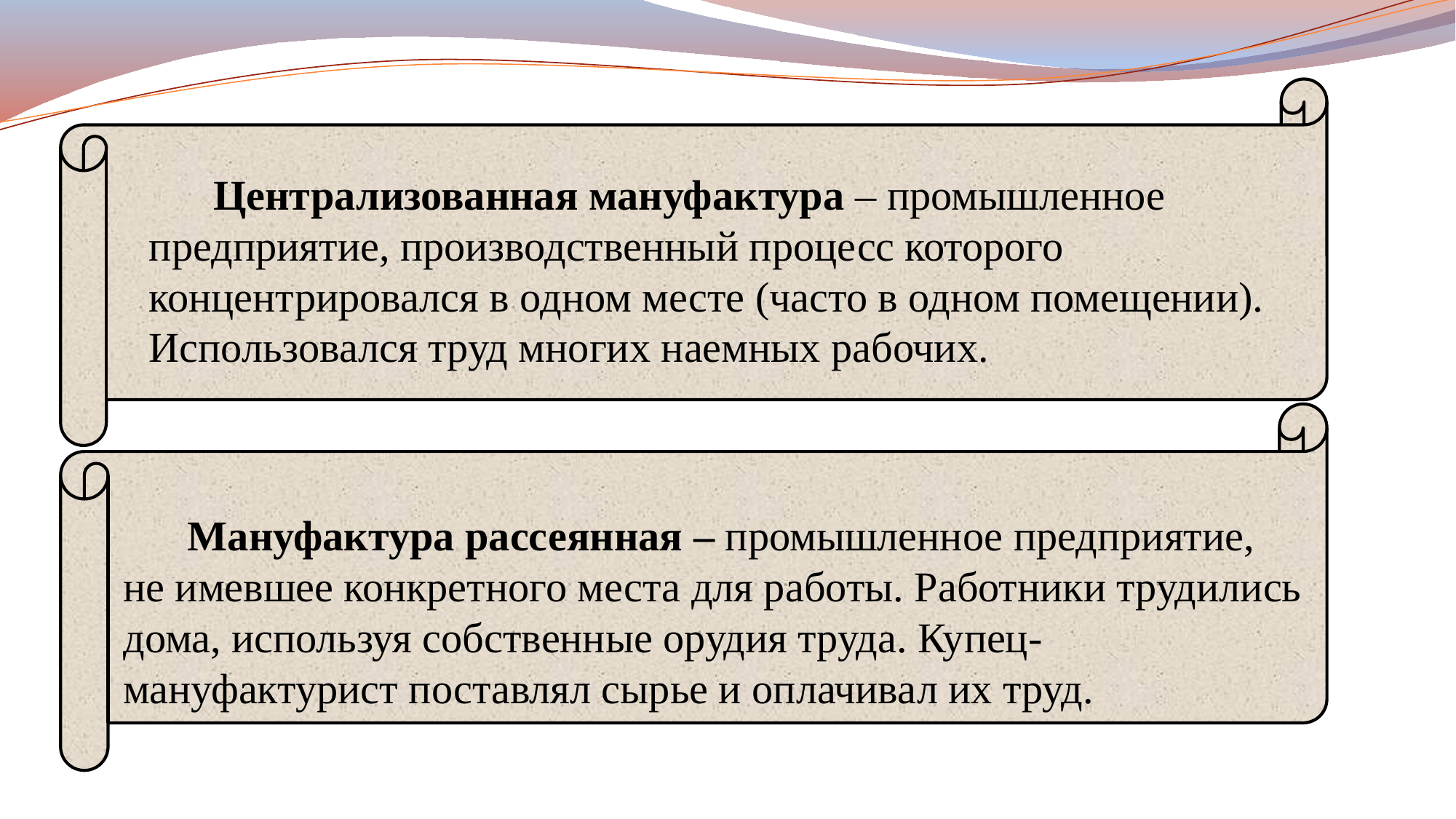

Централизованная мануфактура – промышленное предприятие, производственный процесс которого концентрировался в одном месте (часто в одном помещении). Использовался труд многих наемных рабочих.

Мануфактура рассеянная – промышленное предприятие, не имевшее конкретного места для работы. Работники трудились дома, используя собственные орудия труда. Купец-мануфактурист поставлял сырье и оплачивал их труд.